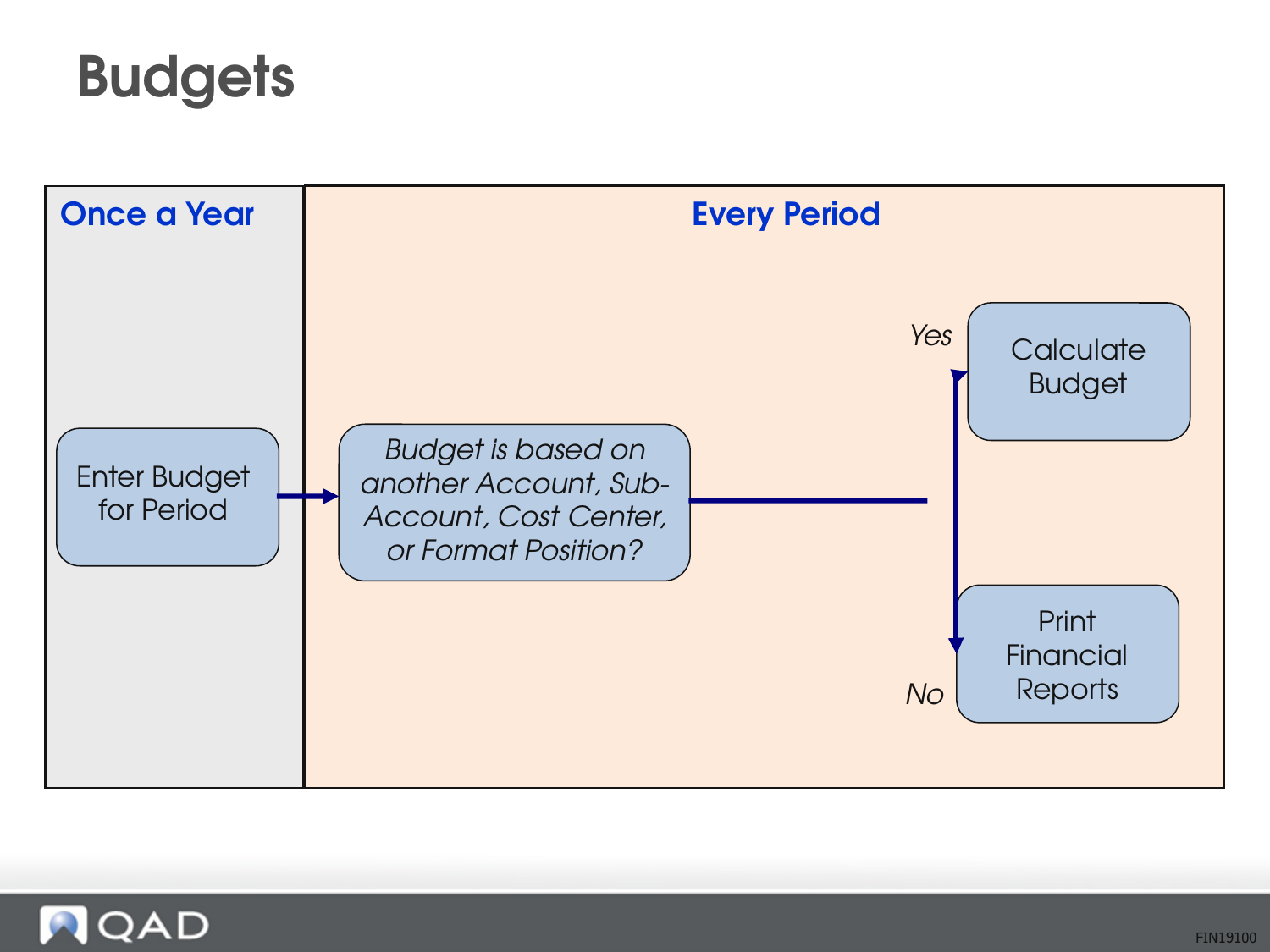

# Budgets

Every Period
Once a Year

Calculate Budget
Yes

Budget is based on another Account, Sub-Account, Cost Center, or Format Position?

Enter Budget
for Period

Print Financial Reports

No
FIN19100